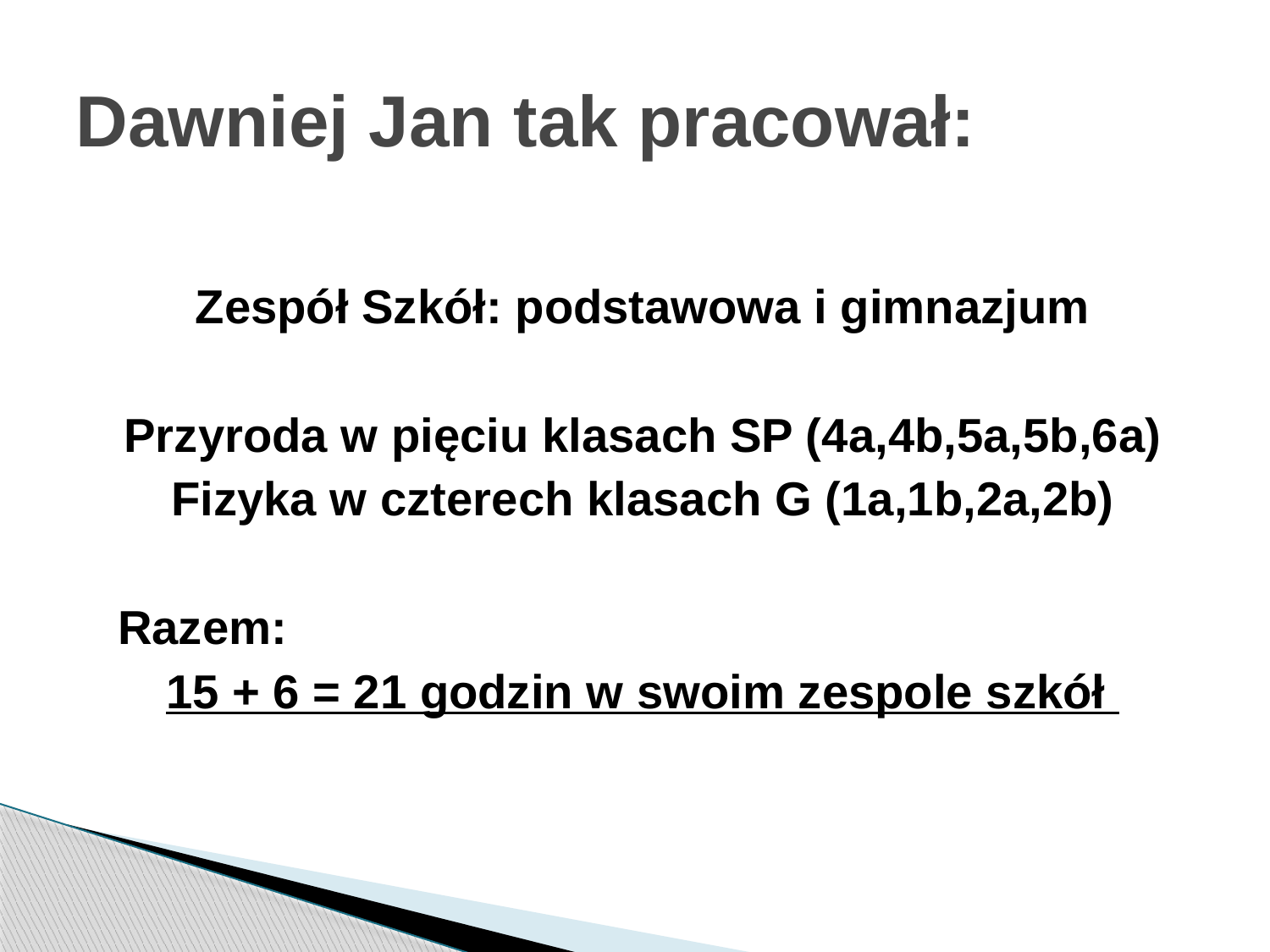

# Dawniej Jan tak pracował:

Zespół Szkół: podstawowa i gimnazjum

Przyroda w pięciu klasach SP (4a,4b,5a,5b,6a)
Fizyka w czterech klasach G (1a,1b,2a,2b)

  Razem:
15 + 6 = 21 godzin w swoim zespole szkół